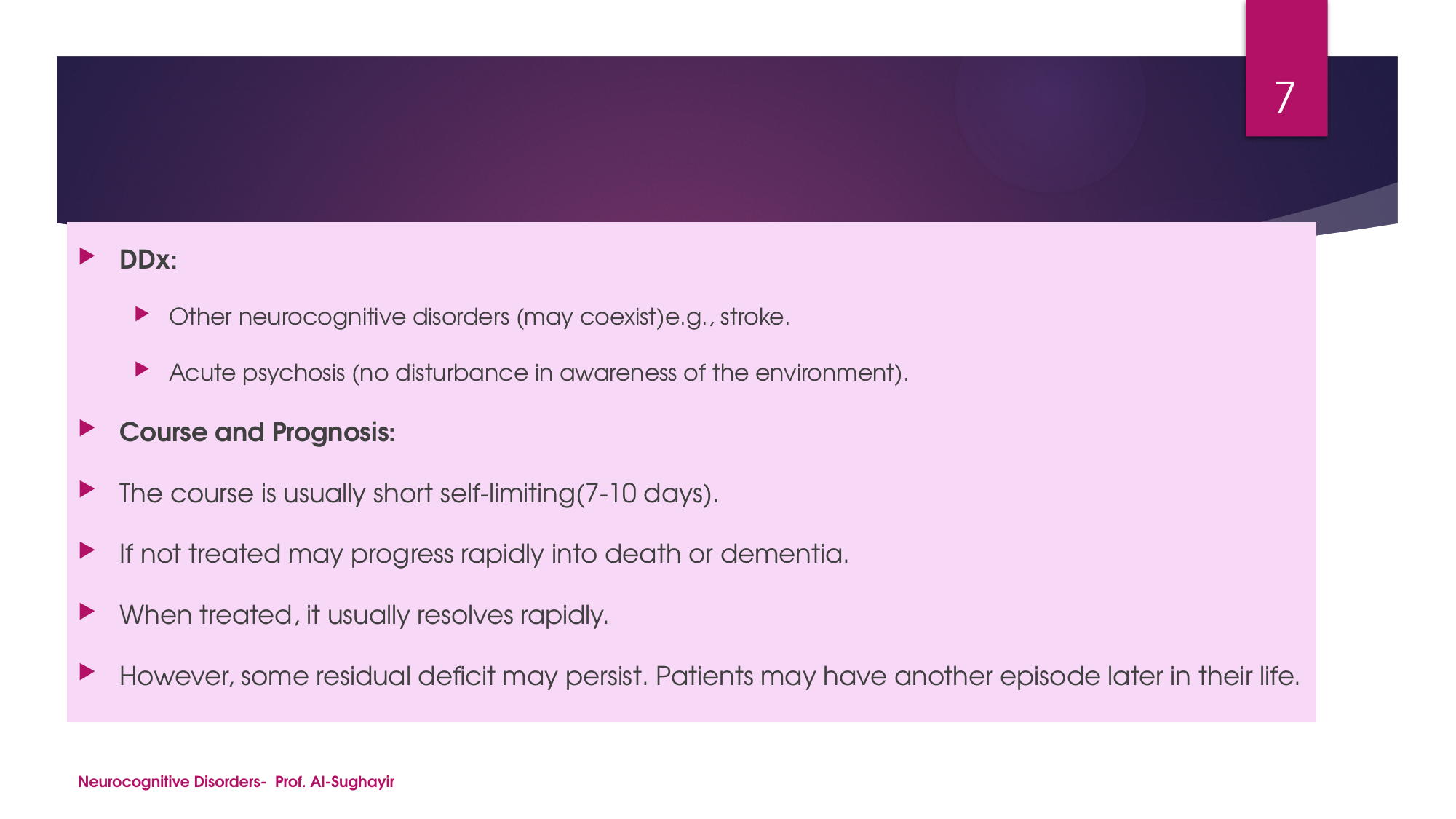

7
DDx:
Other neurocognitive disorders (may coexist)e.g., stroke.
Acute psychosis (no disturbance in awareness of the environment).
Course and Prognosis:
The course is usually short self-limiting(7-10 days).
If not treated may progress rapidly into death or dementia.
When treated, it usually resolves rapidly.
However, some residual deficit may persist. Patients may have another episode later in their life.

Neurocognitive Disorders-  Prof. Al-Sughayir